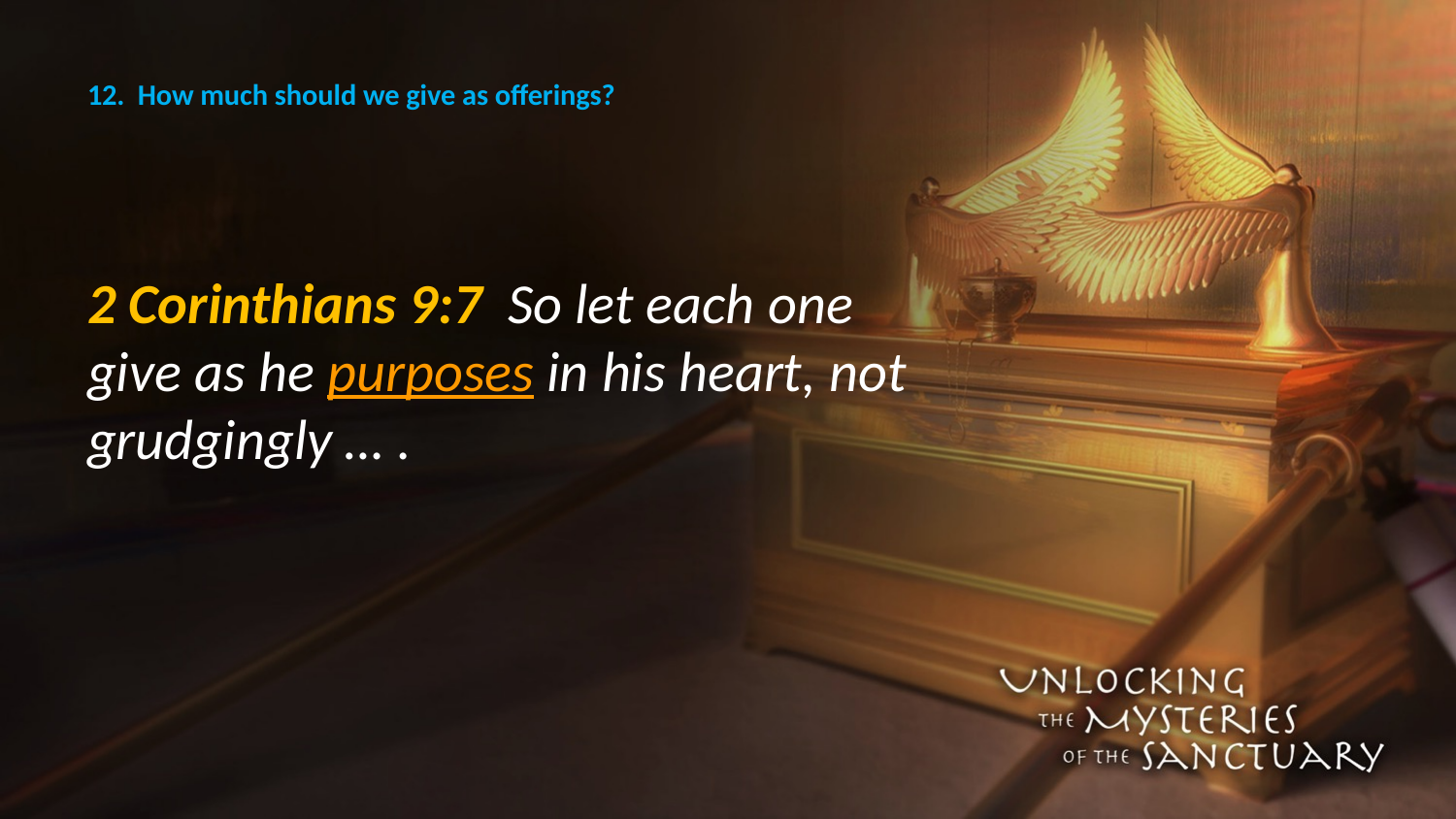

# 12.  How much should we give as offerings?

2 Corinthians 9:7  So let each one give as he purposes in his heart, not grudgingly … .